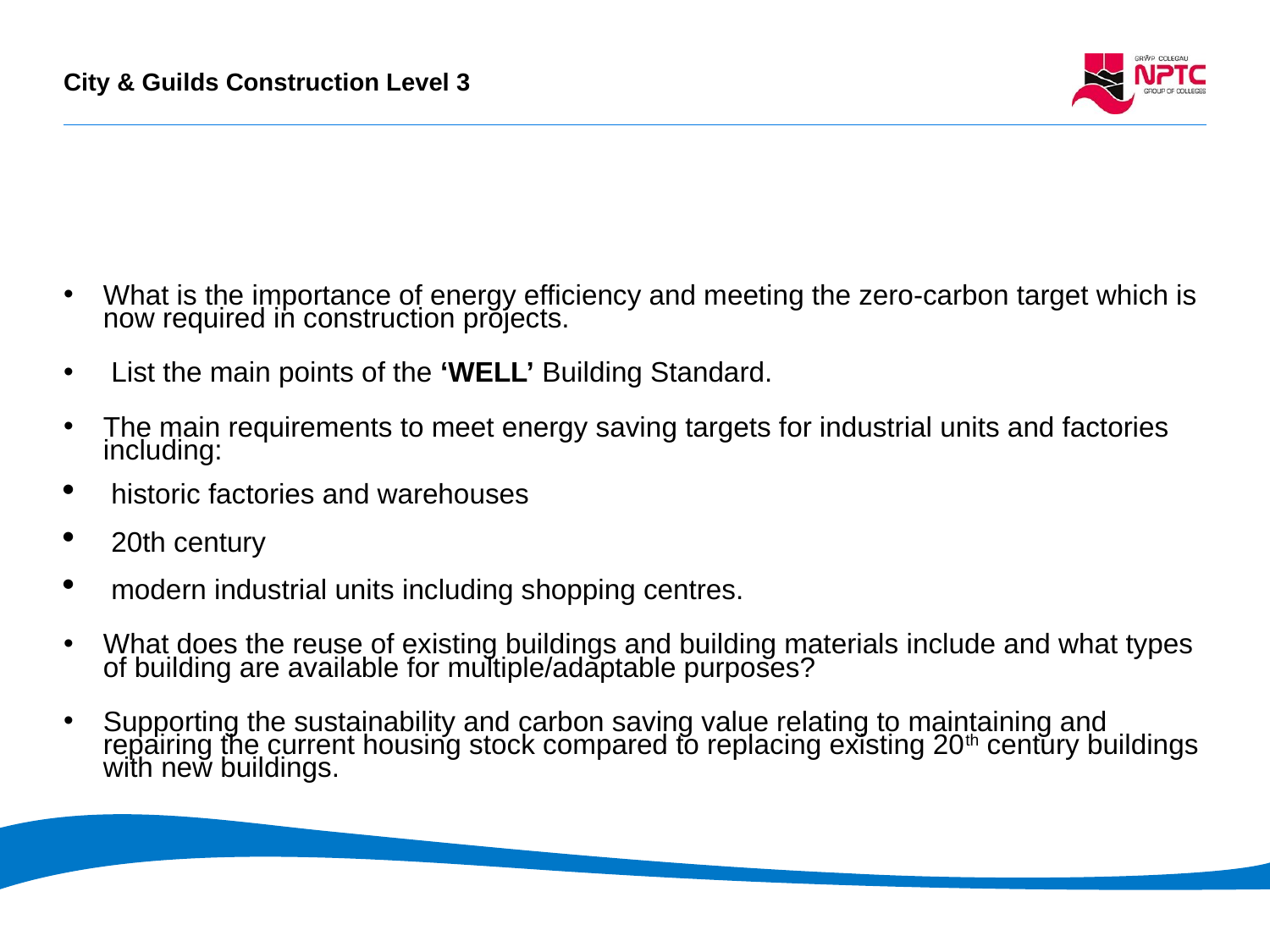

#

What is the importance of energy efficiency and meeting the zero-carbon target which is now required in construction projects.
 List the main points of the ‘WELL’ Building Standard.
The main requirements to meet energy saving targets for industrial units and factories including:
historic factories and warehouses
20th century
modern industrial units including shopping centres.
What does the reuse of existing buildings and building materials include and what types of building are available for multiple/adaptable purposes?
Supporting the sustainability and carbon saving value relating to maintaining and repairing the current housing stock compared to replacing existing 20th century buildings with new buildings.